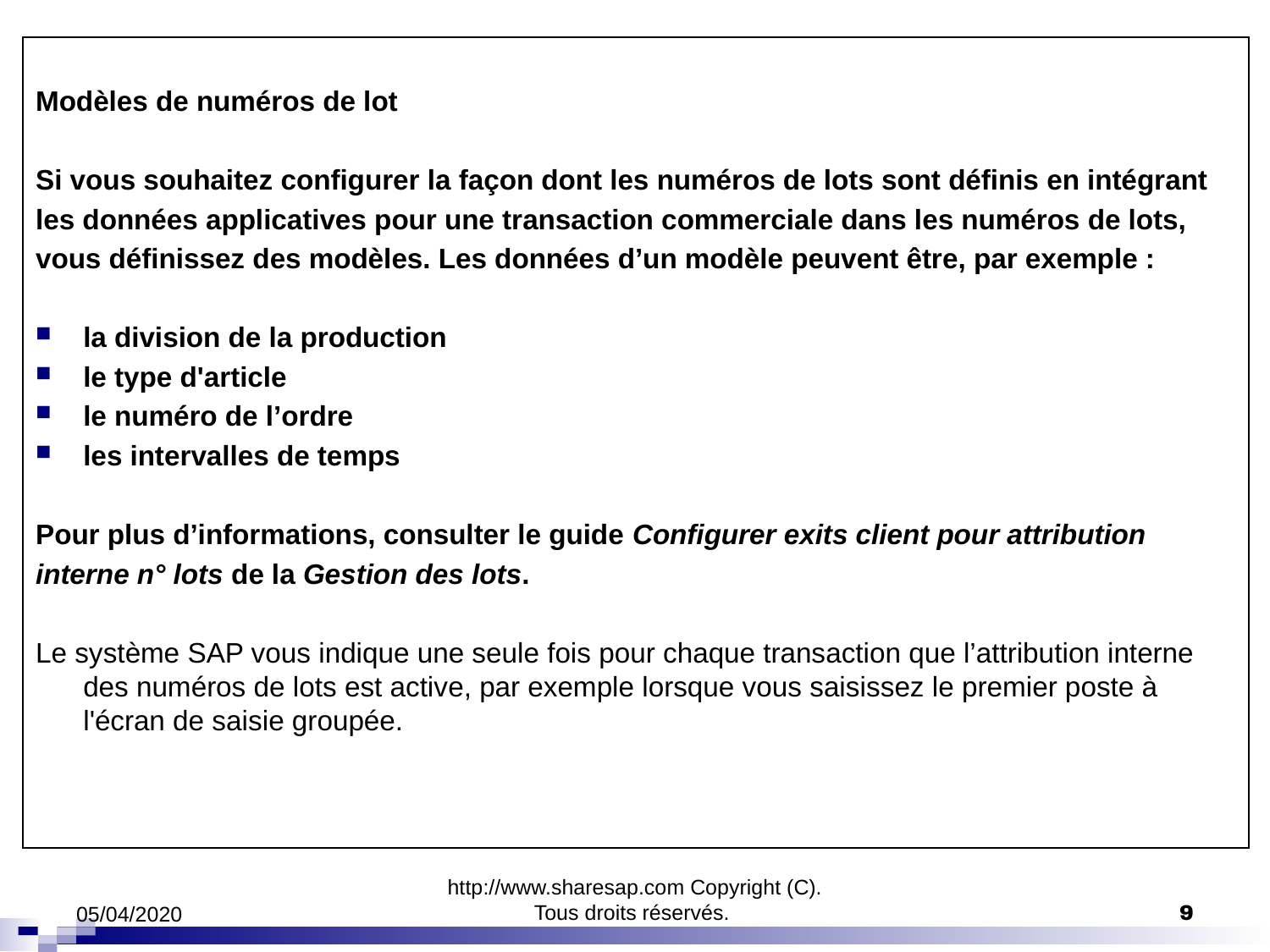

Modèles de numéros de lot

Si vous souhaitez configurer la façon dont les numéros de lots sont définis en intégrant
les données applicatives pour une transaction commerciale dans les numéros de lots,
vous définissez des modèles. Les données d’un modèle peuvent être, par exemple :

la division de la production
le type d'article
le numéro de l’ordre
les intervalles de temps

Pour plus d’informations, consulter le guide Configurer exits client pour attribution
interne n° lots de la Gestion des lots.

Le système SAP vous indique une seule fois pour chaque transaction que l’attribution interne des numéros de lots est active, par exemple lorsque vous saisissez le premier poste à l'écran de saisie groupée.
05/04/2020
http://www.sharesap.com Copyright (C). Tous droits réservés.
9